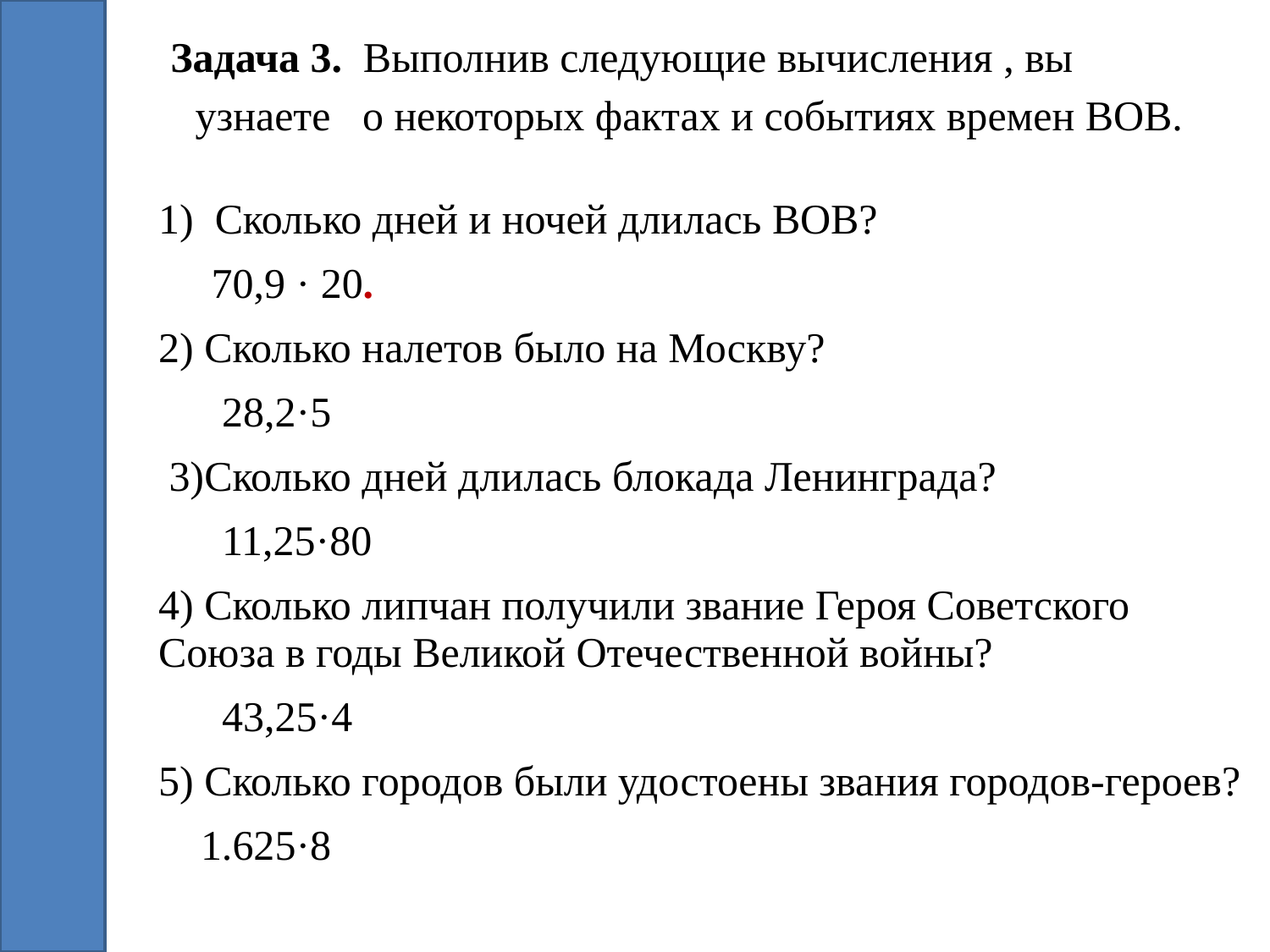

Задача 3.  Выполнив следующие вычисления , вы узнаете   о некоторых фактах и событиях времен ВОВ.
| 1)  Сколько дней и ночей длилась ВОВ? 70,9 · 20. 2) Сколько налетов было на Москву? 28,2·5 3)Сколько дней длилась блокада Ленинграда? 11,25·80 4) Сколько липчан получили звание Героя Советского Союза в годы Великой Отечественной войны? 43,25·4 5) Сколько городов были удостоены звания городов-героев? 1.625·8 |
| --- |